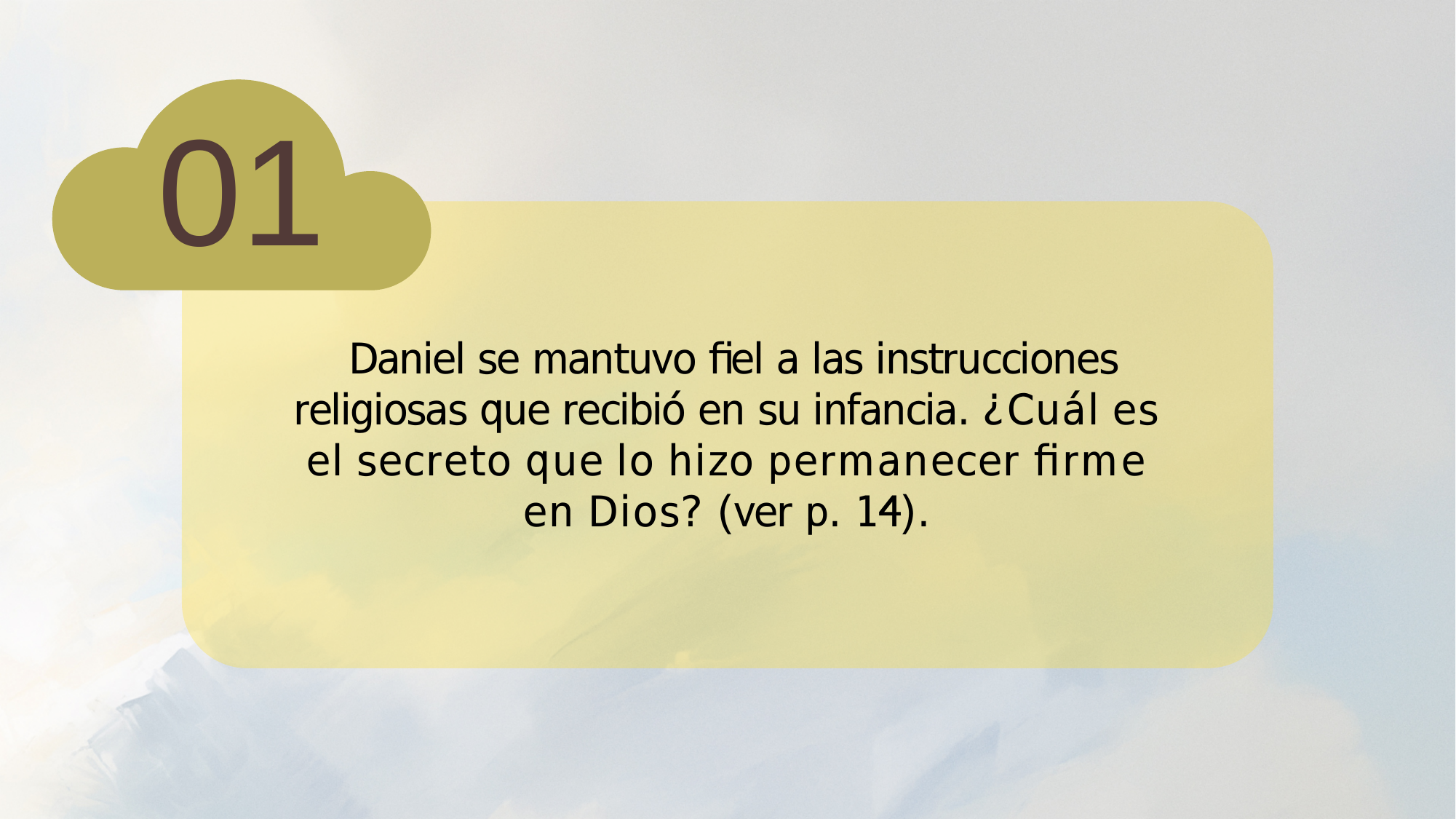

01

 Daniel se mantuvo fiel a las instrucciones religiosas que recibió en su infancia. ¿Cuál es el secreto que lo hizo permanecer firme en Dios? (ver p. 14).